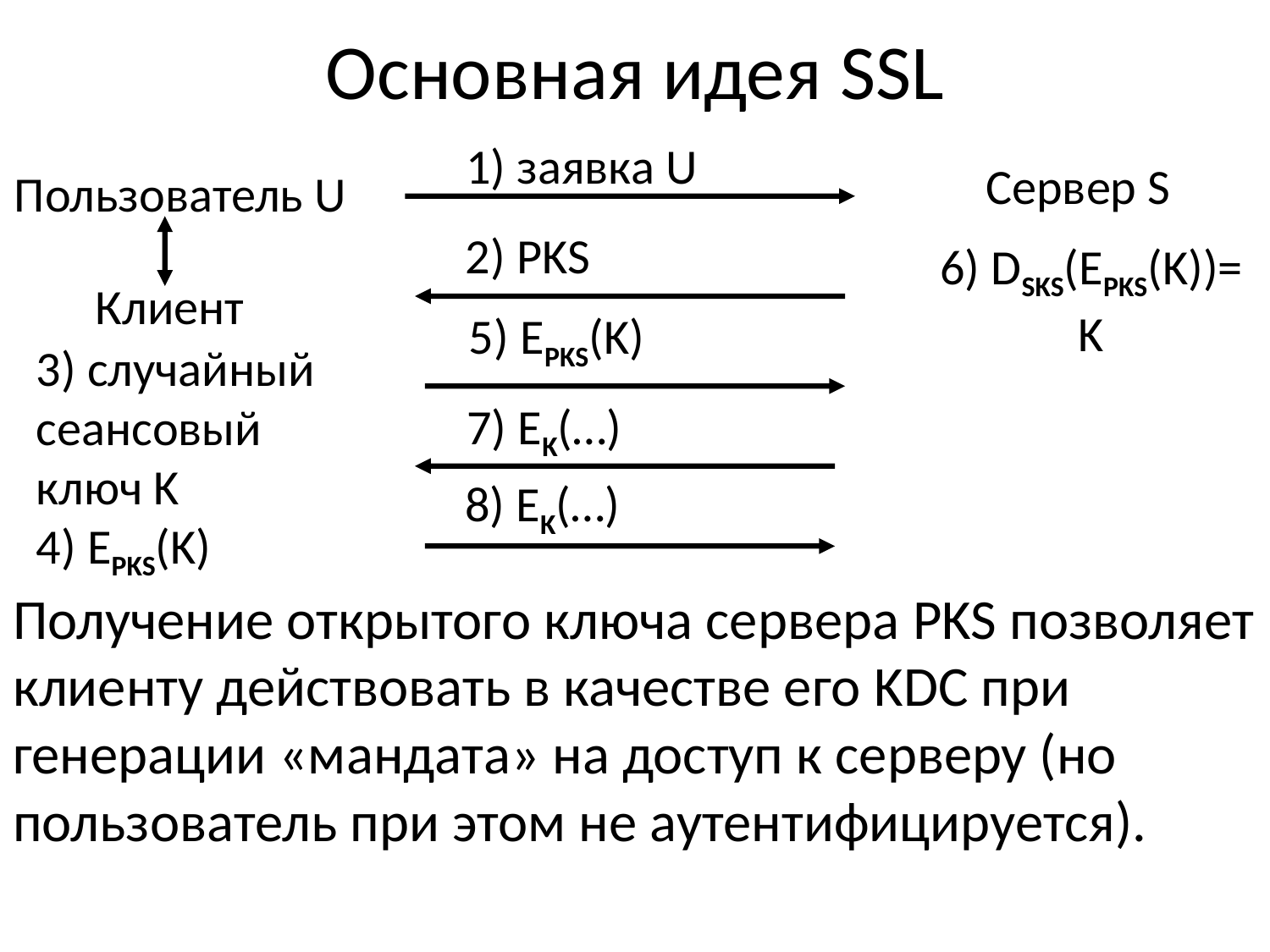

# Основная идея SSL
1) заявка U
Сервер S
Пользователь U

2) PKS
6) DSKS(EPKS(K))=
K
Клиент

5) EPKS(K)
3) случайный
сеансовый
ключ K
4) EPKS(K)

7) EK(…)

8) EK(…)

Получение открытого ключа сервера PKS позволяет клиенту действовать в качестве его KDC при генерации «мандата» на доступ к серверу (но пользователь при этом не аутентифицируется).